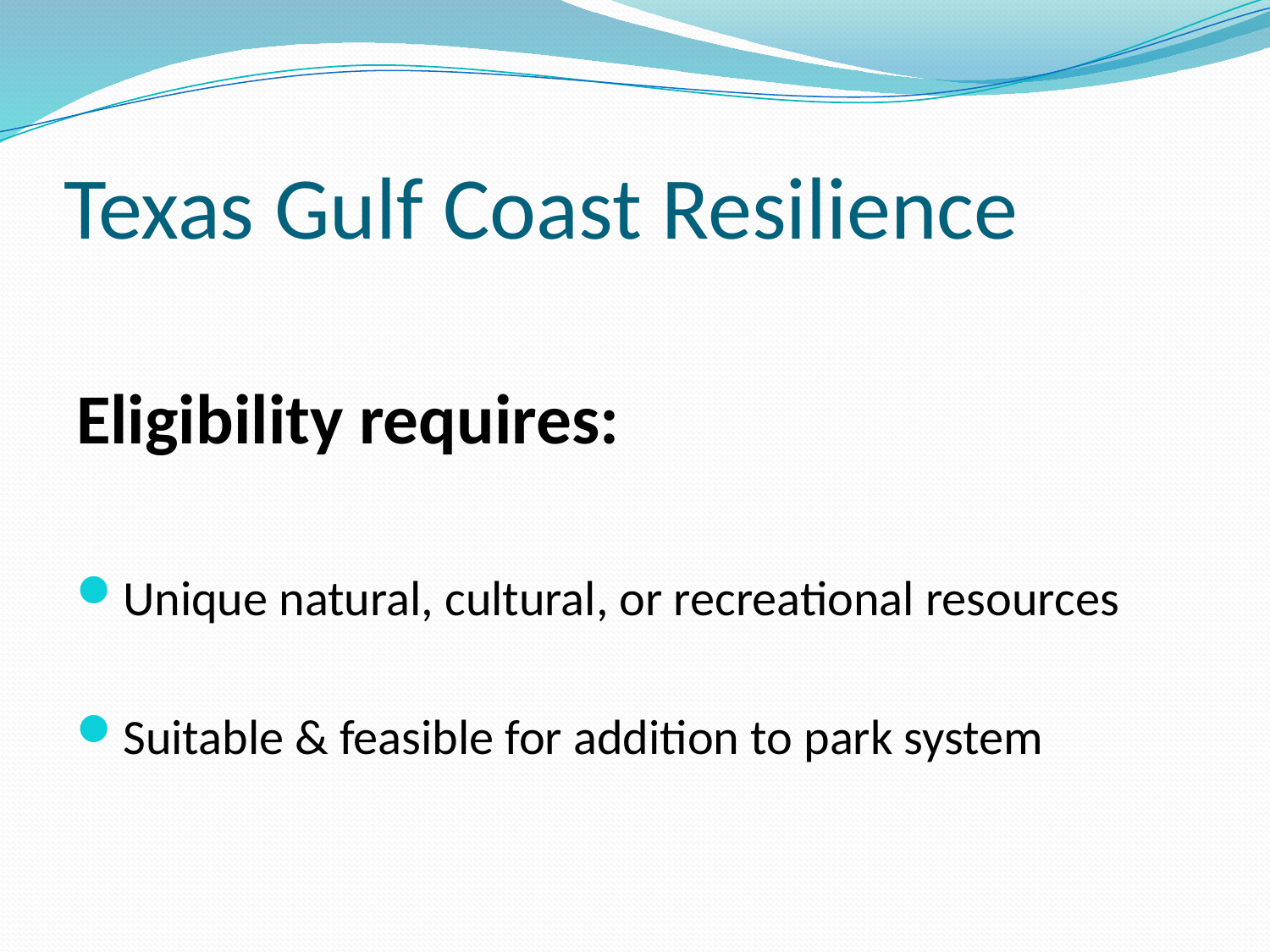

# Texas Gulf Coast Resilience

Eligibility requires:

Unique natural, cultural, or recreational resources

Suitable & feasible for addition to park system